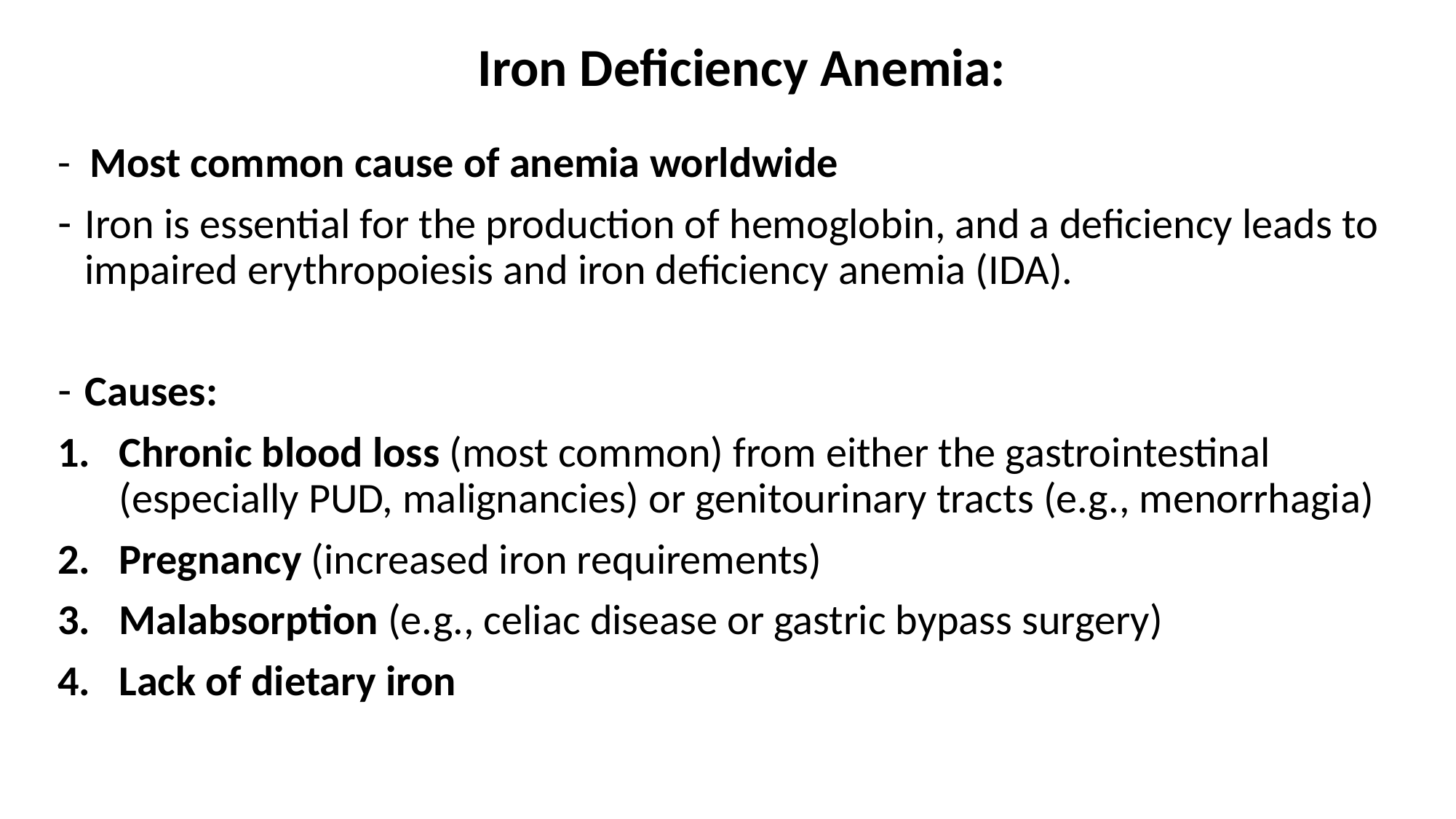

# Iron Deficiency Anemia:
-  Most common cause of anemia worldwide
Iron is essential for the production of hemoglobin, and a deficiency leads to impaired erythropoiesis and iron deficiency anemia (IDA).

Causes:
Chronic blood loss (most common) from either the gastrointestinal (especially PUD, malignancies) or genitourinary tracts (e.g., menorrhagia)
Pregnancy (increased iron requirements)
Malabsorption (e.g., celiac disease or gastric bypass surgery)
Lack of dietary iron